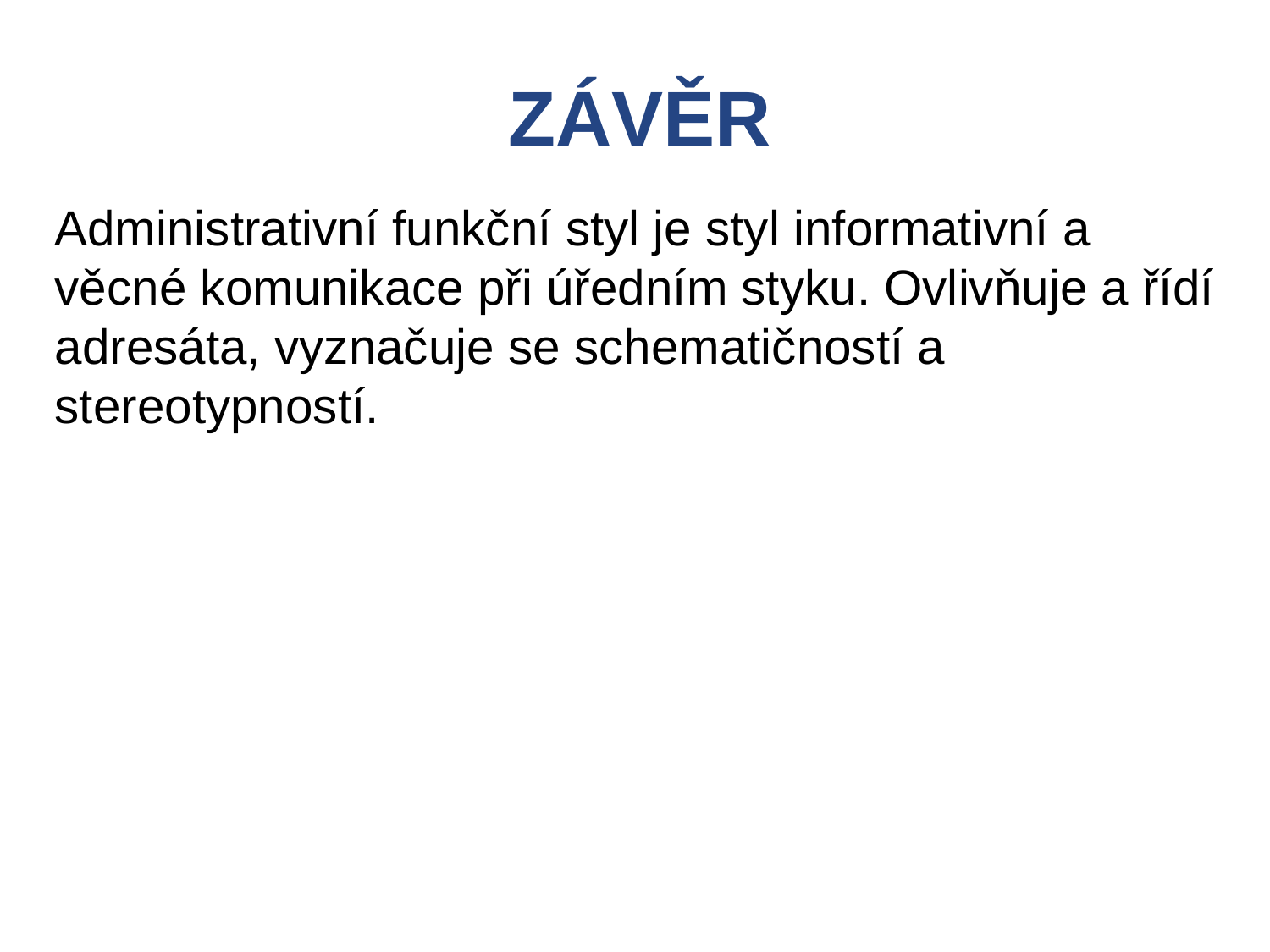

ZÁVĚR
Administrativní funkční styl je styl informativní a věcné komunikace při úředním styku. Ovlivňuje a řídí adresáta, vyznačuje se schematičností a stereotypností.